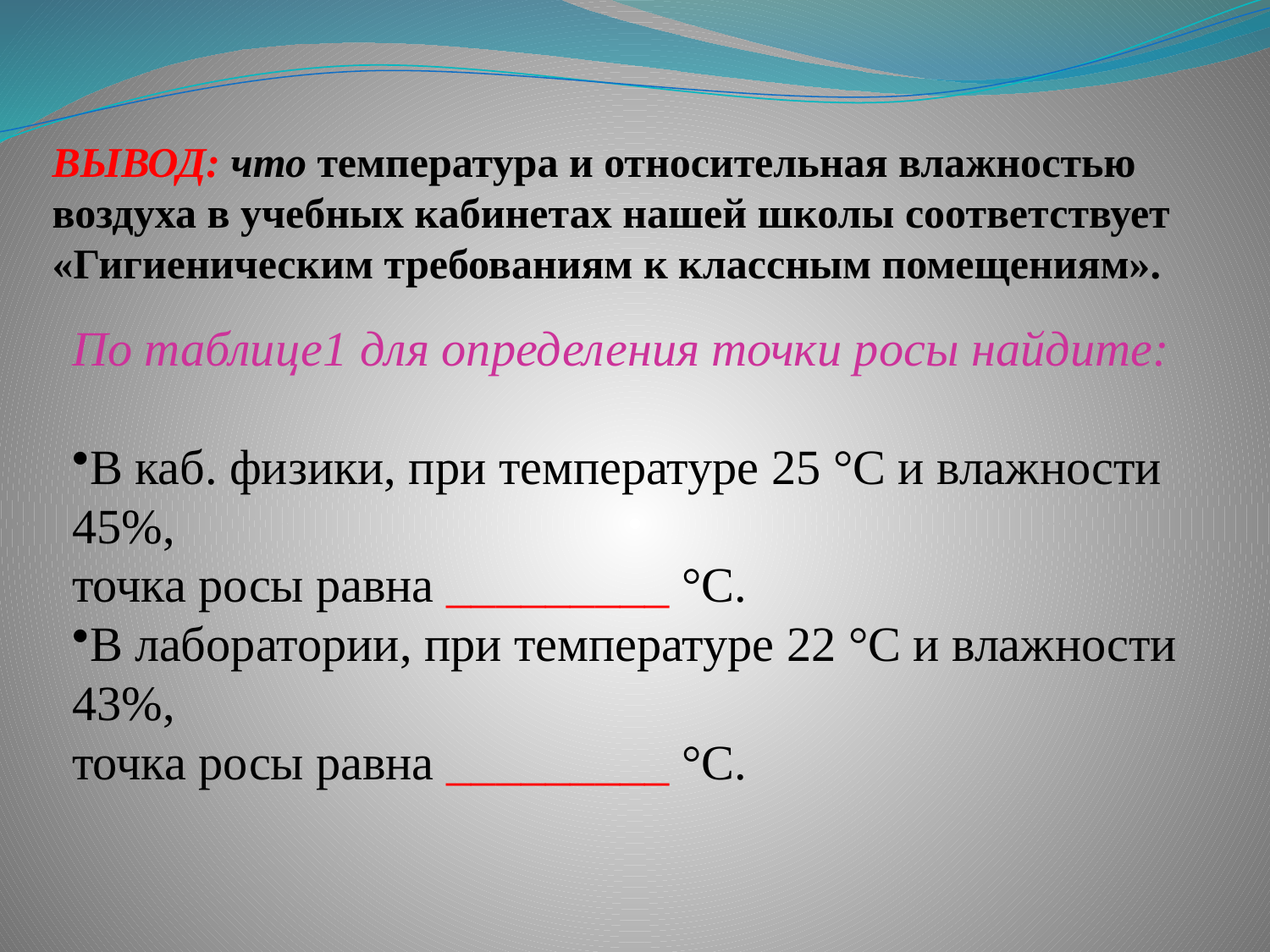

ВЫВОД: что температура и относительная влажностью воздуха в учебных кабинетах нашей школы соответствует «Гигиеническим требованиям к классным помещениям».
По таблице1 для определения точки росы найдите:

В каб. физики, при температуре 25 °C и влажности 45%,
точка росы равна _________ °C.
В лаборатории, при температуре 22 °C и влажности 43%,
точка росы равна _________ °C.